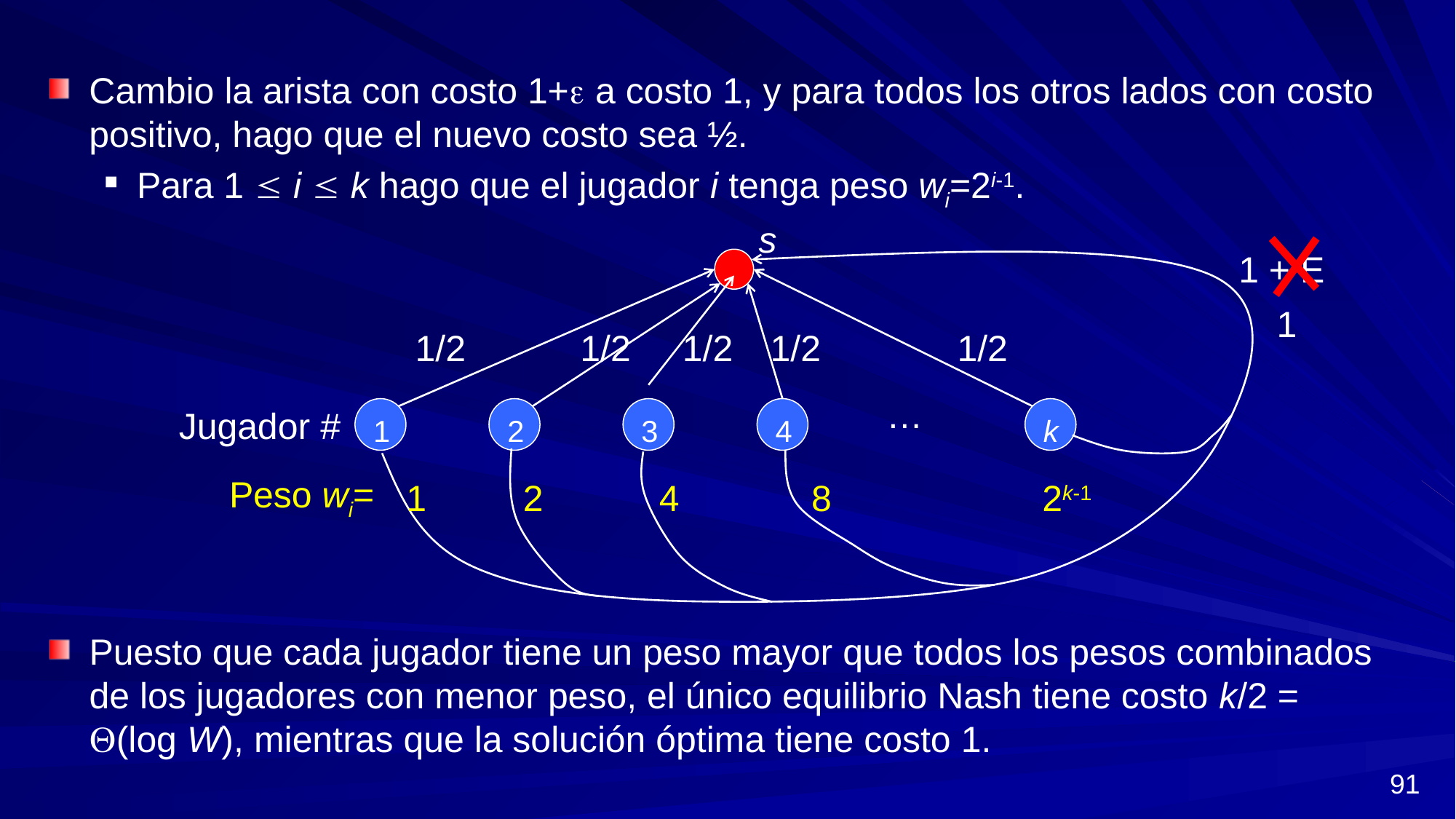

Cambio la arista con costo 1+ε a costo 1, y para todos los otros lados con costo positivo, hago que el nuevo costo sea ½.
Para 1 ≤ i ≤ k hago que el jugador i tenga peso wi=2i-1.

s
1 + E

1
1/2
1/2
1/2
1/2
1/2
…
Jugador #
1
2
3
4
k

Peso wi=
1
2
4
8
2k-1
Puesto que cada jugador tiene un peso mayor que todos los pesos combinados de los jugadores con menor peso, el único equilibrio Nash tiene costo k/2 = Θ(log W), mientras que la solución óptima tiene costo 1.
91